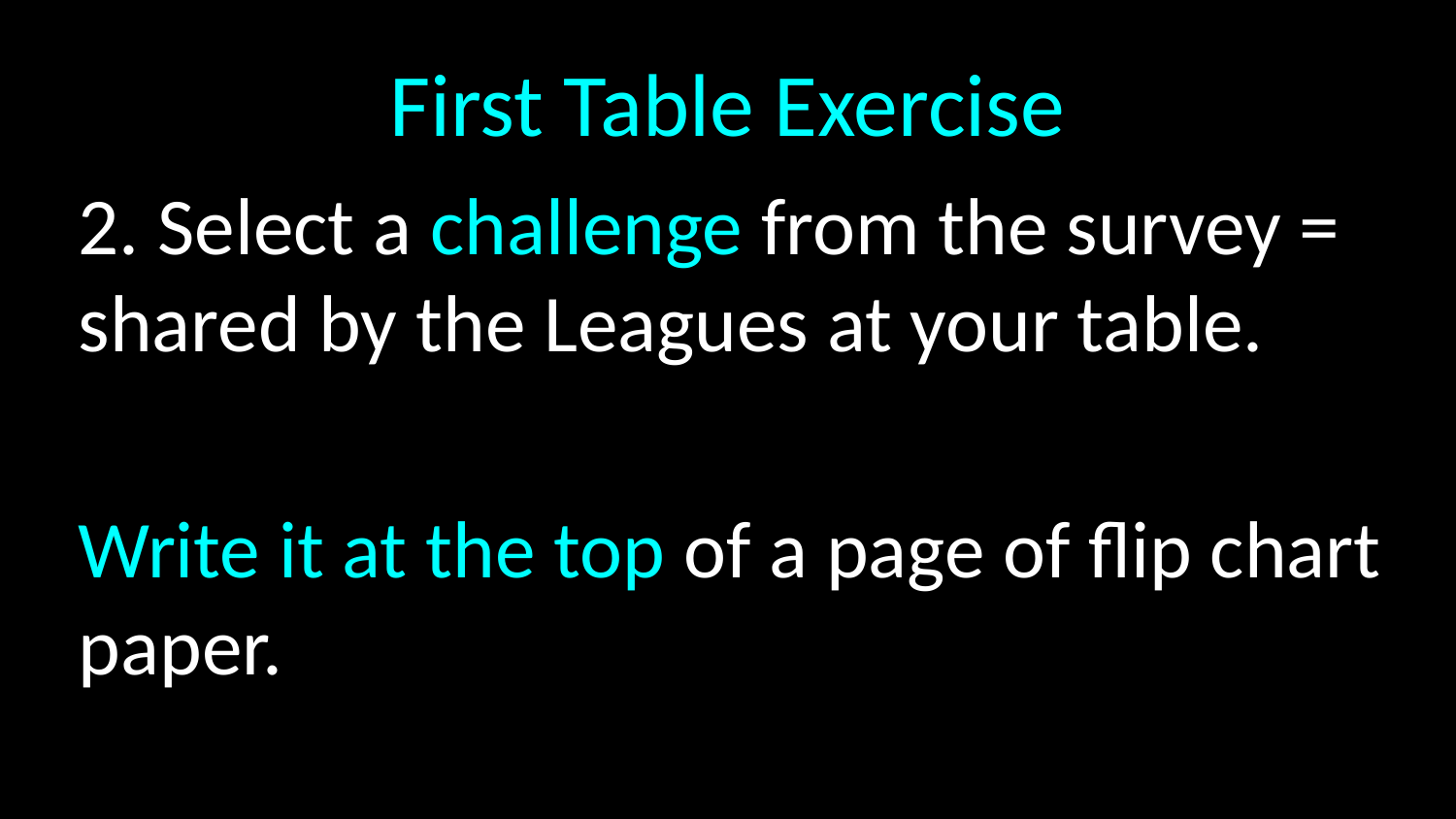

# First Table Exercise
2. Select a challenge from the survey = shared by the Leagues at your table.

Write it at the top of a page of flip chart paper.